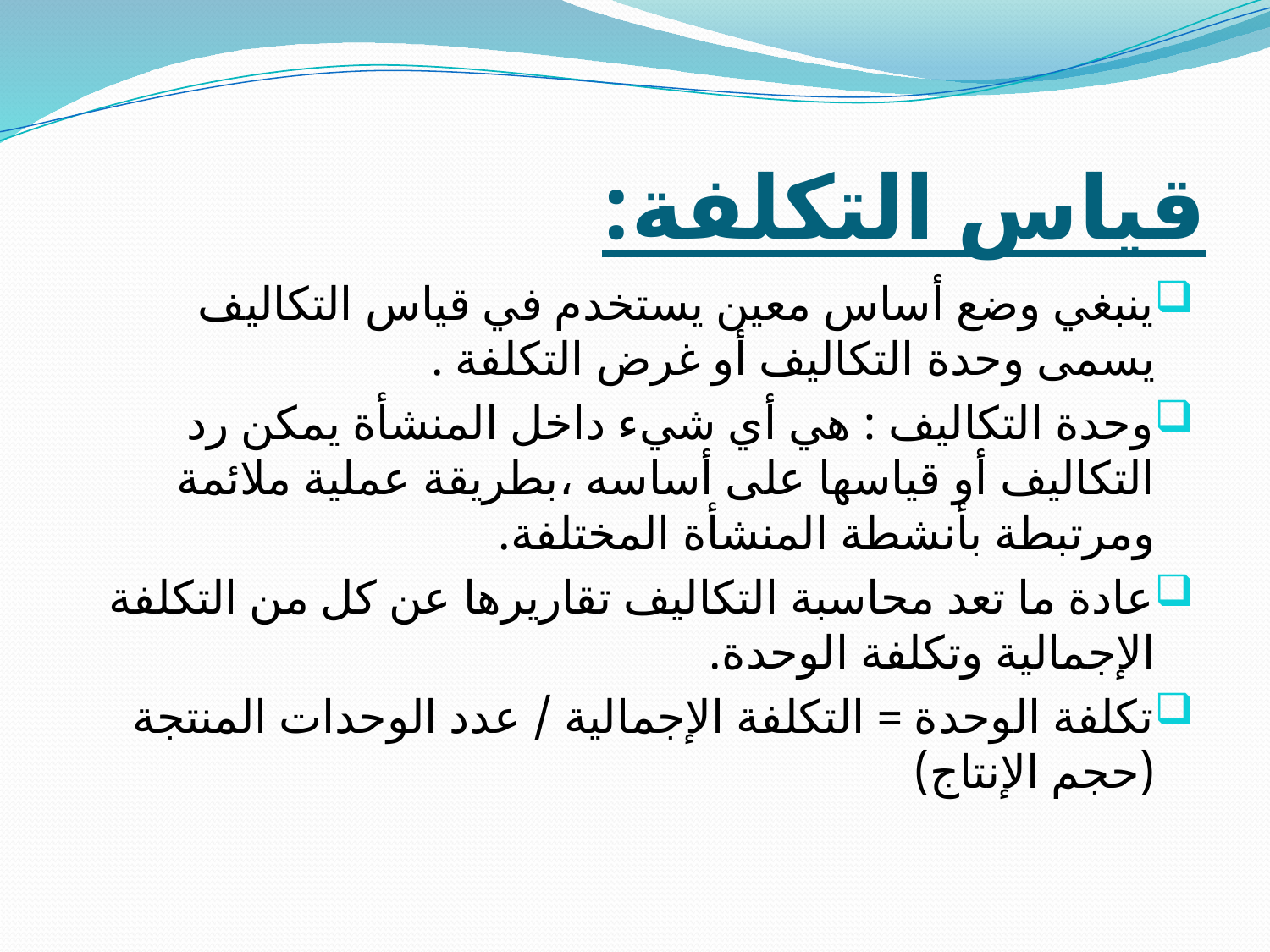

# قياس التكلفة:
ينبغي وضع أساس معين يستخدم في قياس التكاليف يسمى وحدة التكاليف أو غرض التكلفة .
وحدة التكاليف : هي أي شيء داخل المنشأة يمكن رد التكاليف أو قياسها على أساسه ،بطريقة عملية ملائمة ومرتبطة بأنشطة المنشأة المختلفة.
عادة ما تعد محاسبة التكاليف تقاريرها عن كل من التكلفة الإجمالية وتكلفة الوحدة.
تكلفة الوحدة = التكلفة الإجمالية / عدد الوحدات المنتجة (حجم الإنتاج)